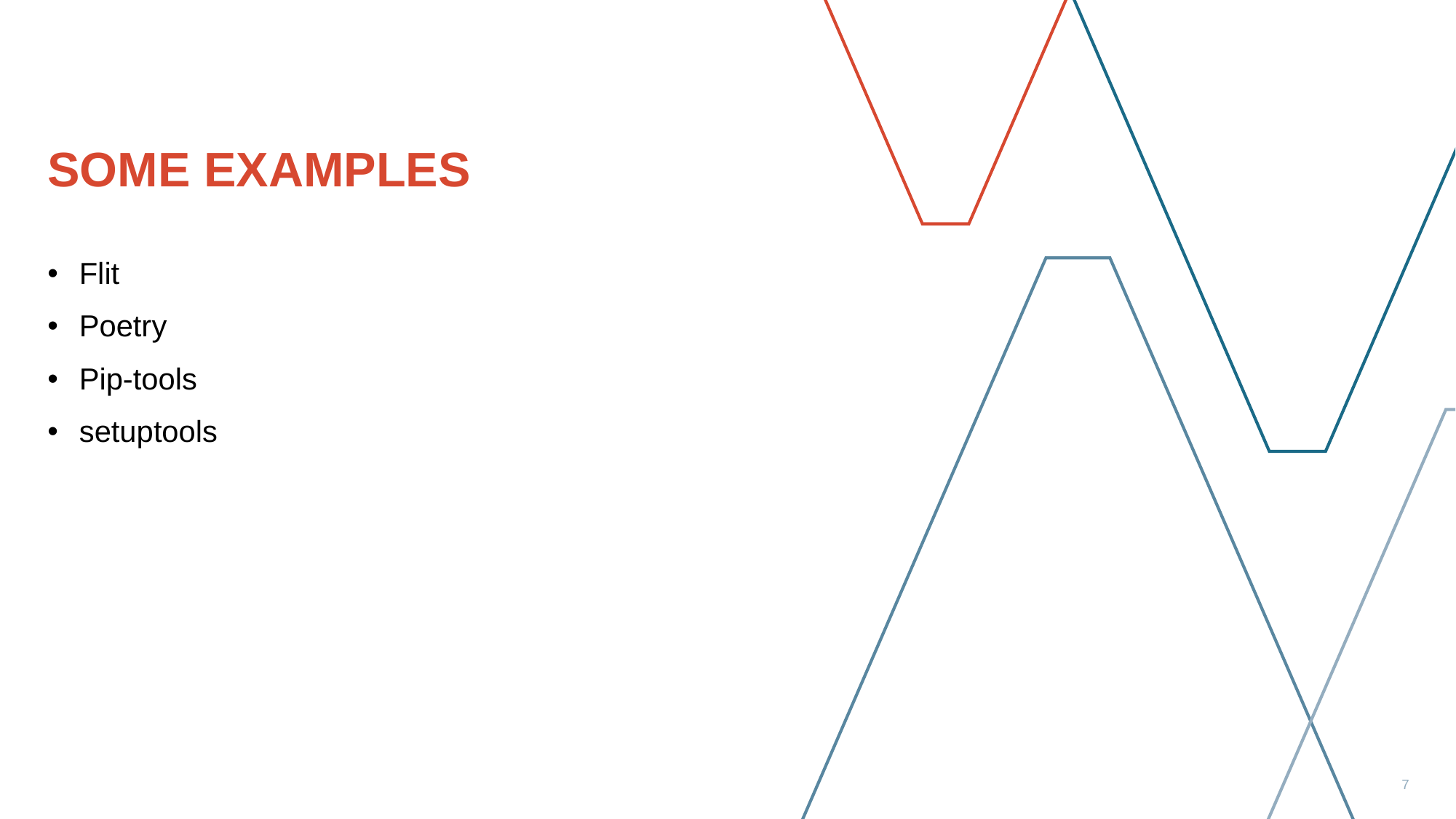

# Some examples

Flit
Poetry
Pip-tools
setuptools

7